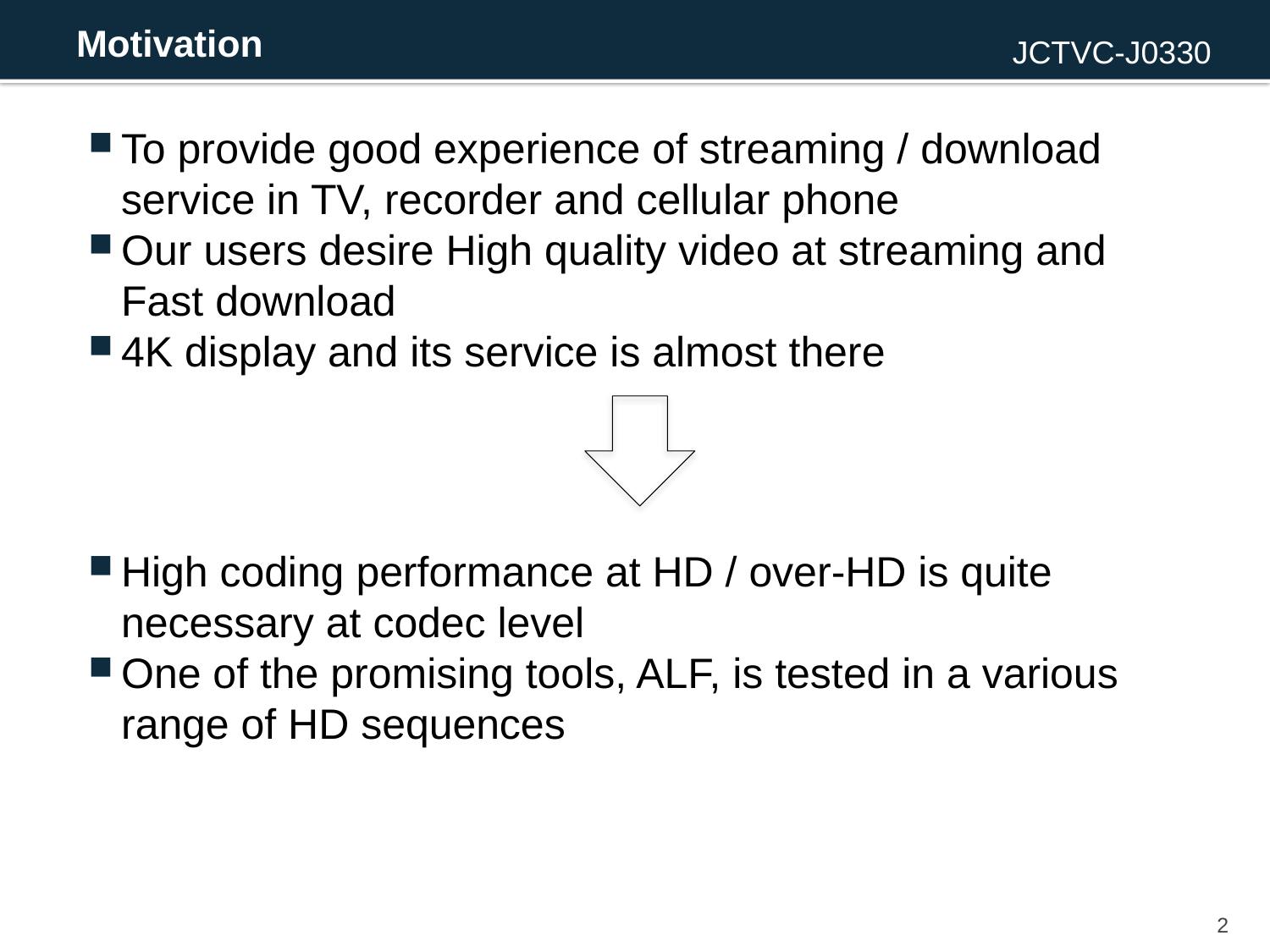

# Motivation
To provide good experience of streaming / download service in TV, recorder and cellular phone
Our users desire High quality video at streaming and Fast download
4K display and its service is almost there

High coding performance at HD / over-HD is quite necessary at codec level
One of the promising tools, ALF, is tested in a various range of HD sequences

2